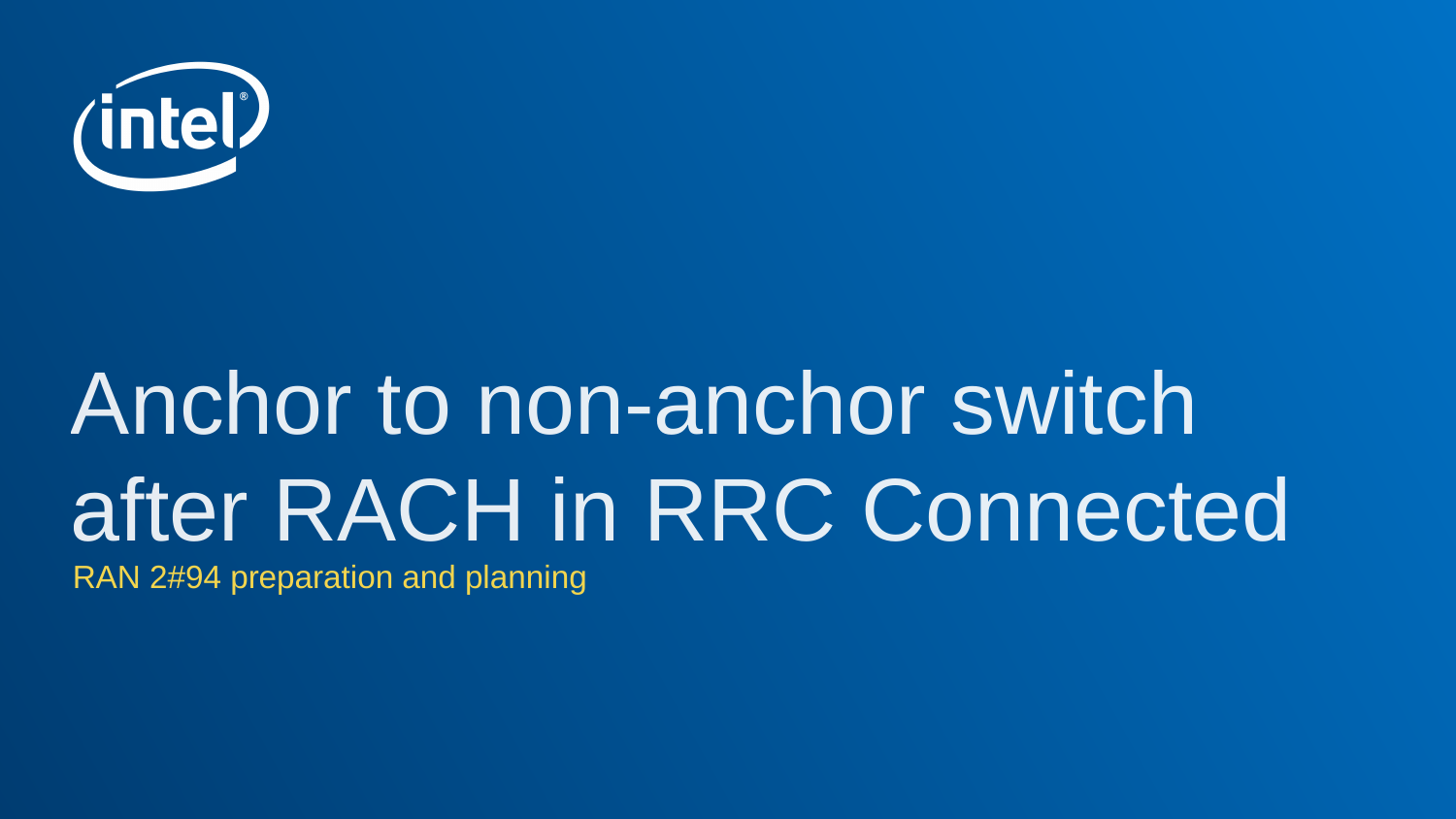

# Anchor to non-anchor switch after RACH in RRC Connected
RAN 2#94 preparation and planning